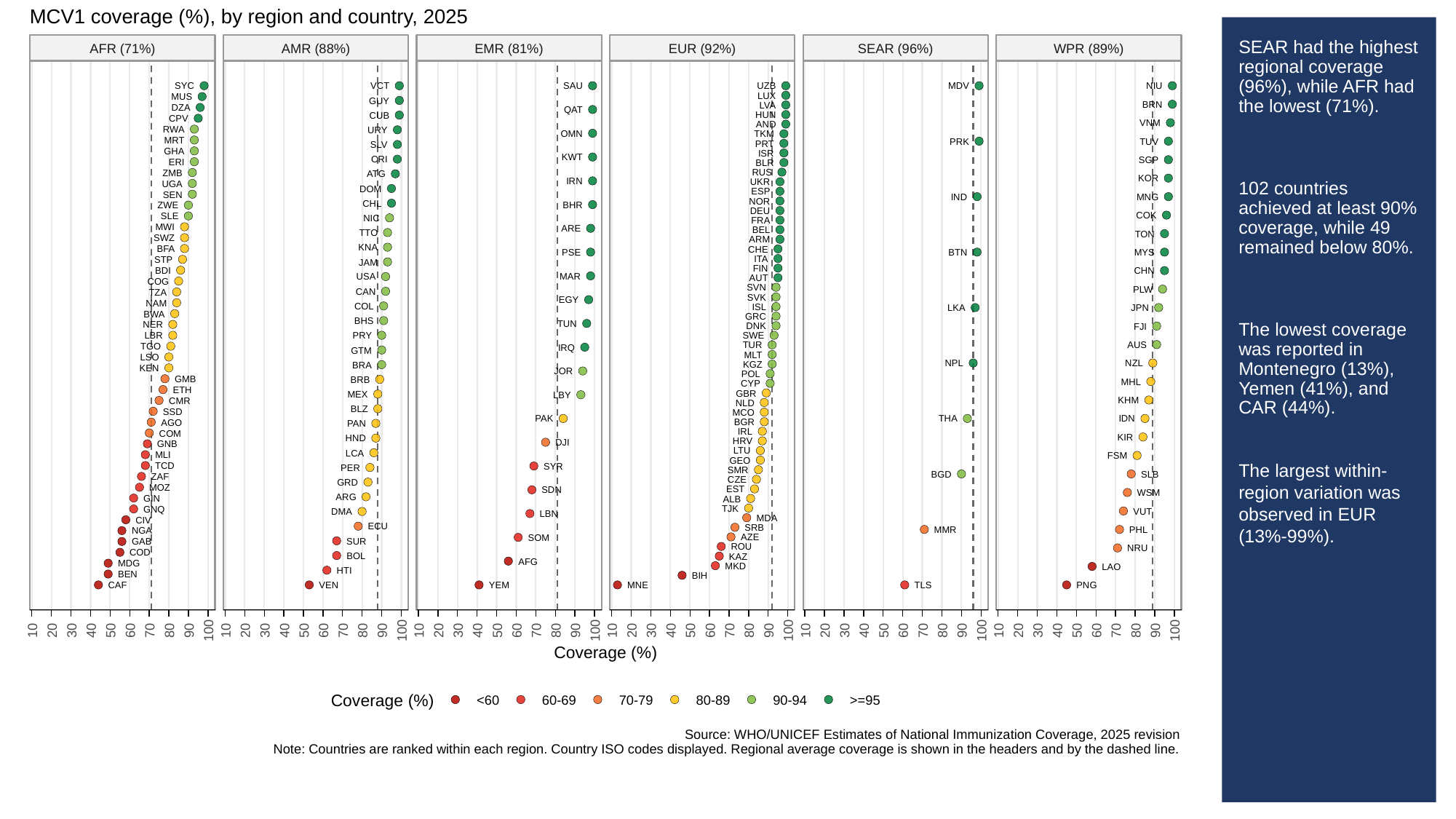

MCV1 coverage (%), by region and country, 2025

AFR (71%)
AMR (88%)
EMR (81%)
EUR (92%)
SEAR (96%)
WPR (89%)

SYC
VCT
SAU
UZB
MDV
NIU

LUX

MUS

GUY

BRN
LVA

DZA

QAT

HUN
CUB

CPV

VNM

AND

RWA
URY

OMN
TKM

MRT

PRK
TUV

PRT

SLV

GHA

ISR

KWT

CRI
SGP

ERI

BLR

RUS
ZMB

ATG

KOR

IRN

UKR

UGA

DOM

ESP

SEN

IND
MNG

NOR

CHL

BHR
ZWE

DEU

COK
SLE

NIC

FRA

MWI

ARE

BEL

TTO

TON

SWZ

ARM

KNA

BFA
CHE

PSE
BTN
MYS

ITA

STP

JAM

FIN

BDI
CHN

MAR
USA

AUT

COG

SVN

PLW

CAN
TZA

SVK

EGY

NAM

COL
ISL

LKA
JPN

BWA

GRC

BHS

TUN

NER

DNK
FJI

LBR
PRY
SWE

AUS
TUR

TGO

IRQ

GTM

MLT

LSO

NPL
NZL

KGZ
BRA

KEN

JOR

POL

GMB
BRB

MHL

CYP

ETH

GBR

MEX
LBY

KHM
CMR

NLD

BLZ

SSD

MCO

PAK
THA
IDN

BGR
AGO

PAN

IRL

COM

KIR

HND

HRV

DJI

GNB

LTU

LCA

MLI
FSM

GEO

TCD
SYR

PER

SMR

BGD
SLB

ZAF

CZE

GRD

MOZ

EST

SDN

WSM

ARG

GIN
ALB

TJK

GNQ

VUT
DMA

LBN

MDA

CIV

ECU

SRB

MMR
PHL

NGA

AZE
SOM

SUR
GAB

ROU

NRU

COD

BOL
KAZ

AFG

MDG

MKD
LAO

HTI

BEN

BIH

CAF
VEN
YEM
MNE
TLS
PNG

10
20
30
40
50
60
70
80
90
100
10
20
30
40
50
60
70
80
90
100
10
20
30
40
50
60
70
80
90
100
10
20
30
40
50
60
70
80
90
100
10
20
30
40
50
60
70
80
90
100
10
20
30
40
50
60
70
80
90
100
Coverage (%)
Coverage (%)
<60
60-69
70-79
80-89
90-94
>=95

Source: WHO/UNICEF Estimates of National Immunization Coverage, 2025 revision
Note: Countries are ranked within each region. Country ISO codes displayed. Regional average coverage is shown in the headers and by the dashed line.
# SEAR had the highest regional coverage (96%), while AFR had the lowest (71%).

102 countries achieved at least 90% coverage, while 49 remained below 80%.

The lowest coverage was reported in Montenegro (13%), Yemen (41%), and CAR (44%).

The largest within-region variation was observed in EUR (13%-99%).